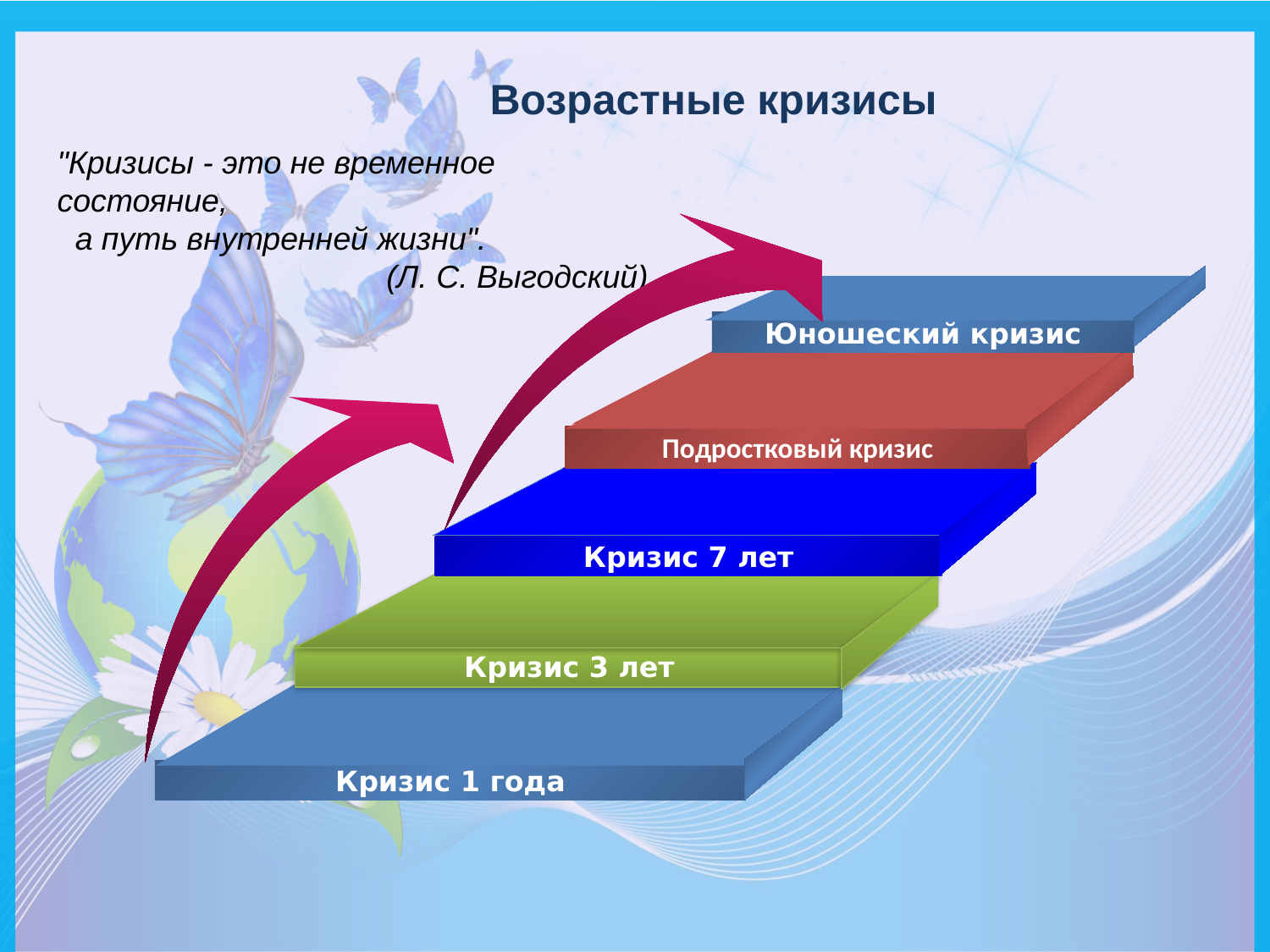

Возрастные кризисы
"Кризисы - это не временное состояние,
  а путь внутренней жизни".
                                     (Л. С. Выгодский)

Юношеский кризис

Подростковый кризис

Кризис 7 лет

Кризис 3 лет

Кризис 1 года